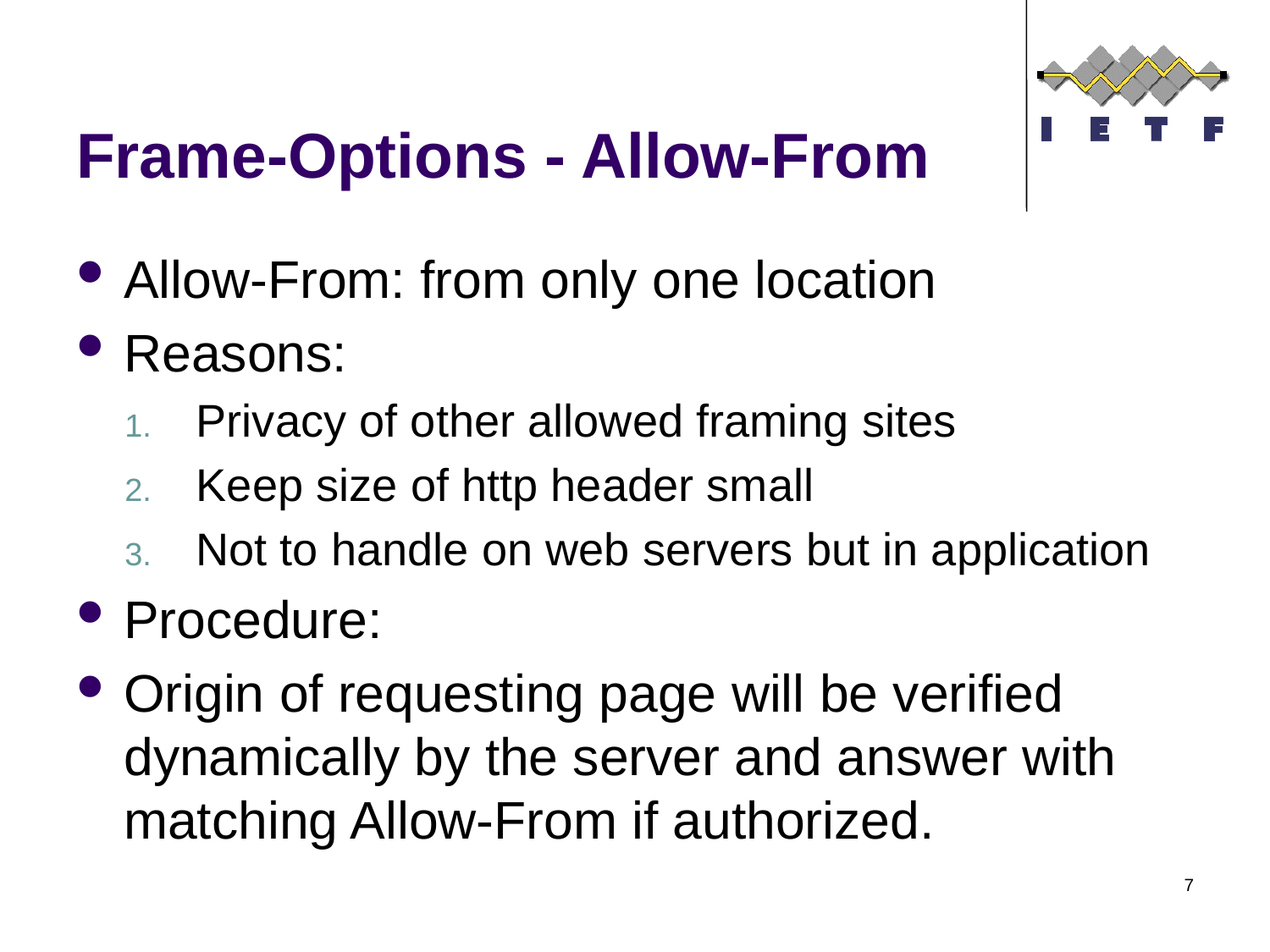

# Frame-Options - Allow-From
Allow-From: from only one location
Reasons:
Privacy of other allowed framing sites
Keep size of http header small
Not to handle on web servers but in application
Procedure:
Origin of requesting page will be verified dynamically by the server and answer with matching Allow-From if authorized.

7